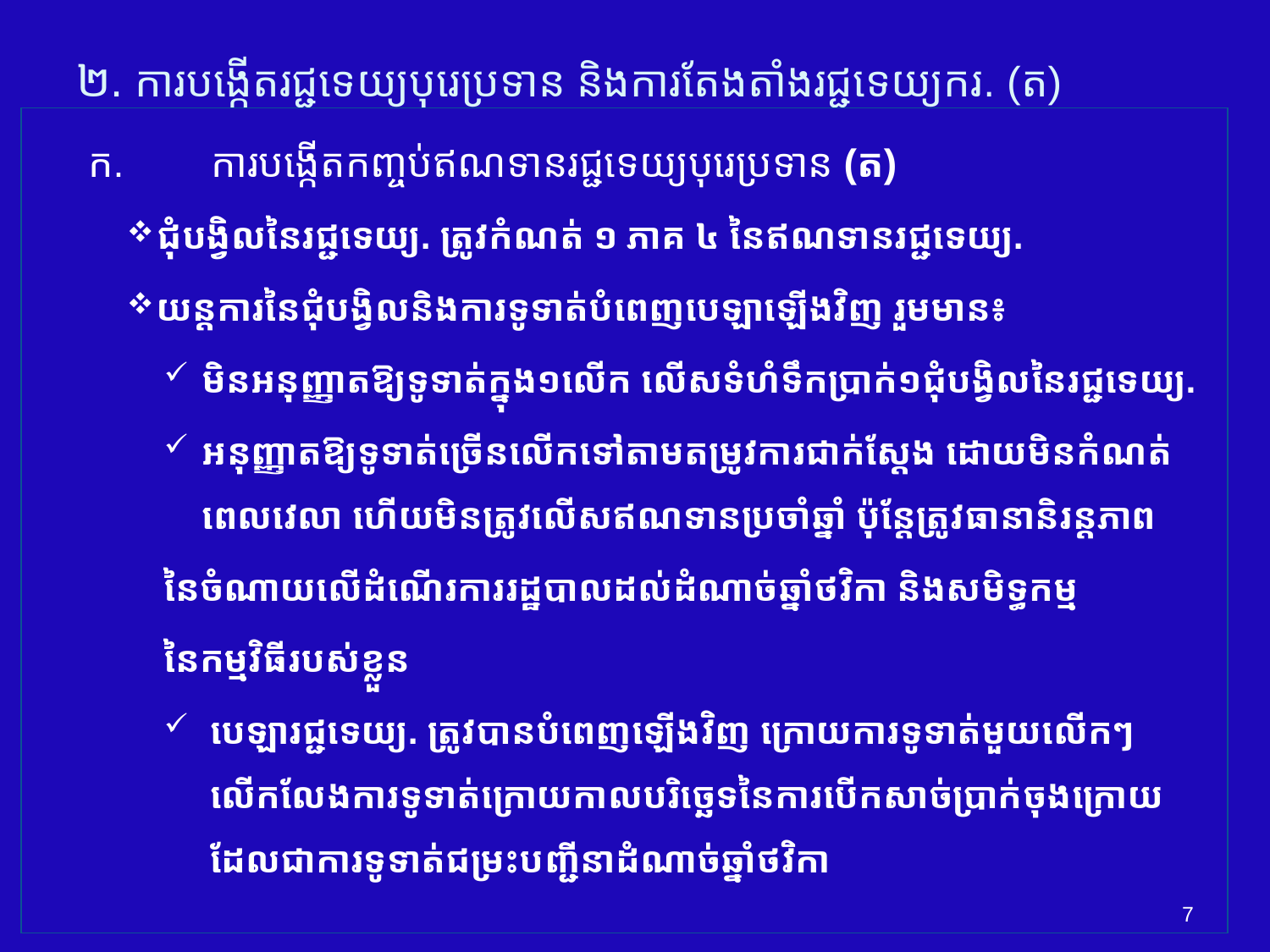

# ២. ការបង្កើត​រជ្ជទេយ្យ​បុរេប្រទាន​ និង​ការ​តែងតាំងរជ្ជទេយ្យករ. (ត)
ក. 	ការបង្កើតកញ្ចប់ឥណទាន​​រជ្ជទេយ្យបុរេប្រទាន​​ (ត)
​ជុំបង្វិលនៃរជ្ជទេយ្យ.​ ត្រូវ​កំណត់ ១ ភាគ ៤ នៃ​ឥណទាន​រជ្ជទេយ្យ.
យន្តការ​នៃ​ជុំបង្វិល​និង​ការទូទាត់​បំពេញបេឡាឡើងវិញ រួមមាន៖
មិនអនុញ្ញាតឱ្យទូទាត់​ក្នុង១លើក លើស​ទំហំទឹកប្រាក់​១ជុំបង្វិលនៃរជ្ជទេយ្យ.
អនុញ្ញាតឱ្យទូទាត់​ច្រើនលើកទៅតាមតម្រូវការ​ជាក់ស្តែង​ ដោយមិនកំណត់ពេលវេលា​ ហើយមិនត្រូវ​លើសឥណទាន​ប្រចាំឆ្នាំ ប៉ុន្តែត្រូវធានានិរន្តភាព
	នៃចំណាយលើដំណើរការរដ្ឋបាល​ដល់​ដំណាច់ឆ្នាំ​ថវិកា និង​សមិទ្ធកម្ម
	នៃកម្មវិធីរបស់ខ្លួន​
បេឡារជ្ជទេយ្យ. ត្រូវ​បានបំពេញឡើងវិញ ក្រោយ​ការទូទាត់មួយលើកៗ លើកលែងការទូទាត់​ក្រោយ​កាលបរិច្ឆេទ​នៃការបើកសាច់ប្រាក់​ចុងក្រោយ ដែលជាការទូទាត់ជម្រះបញ្ជីនាដំណាច់ឆ្នាំថវិកា​​
7